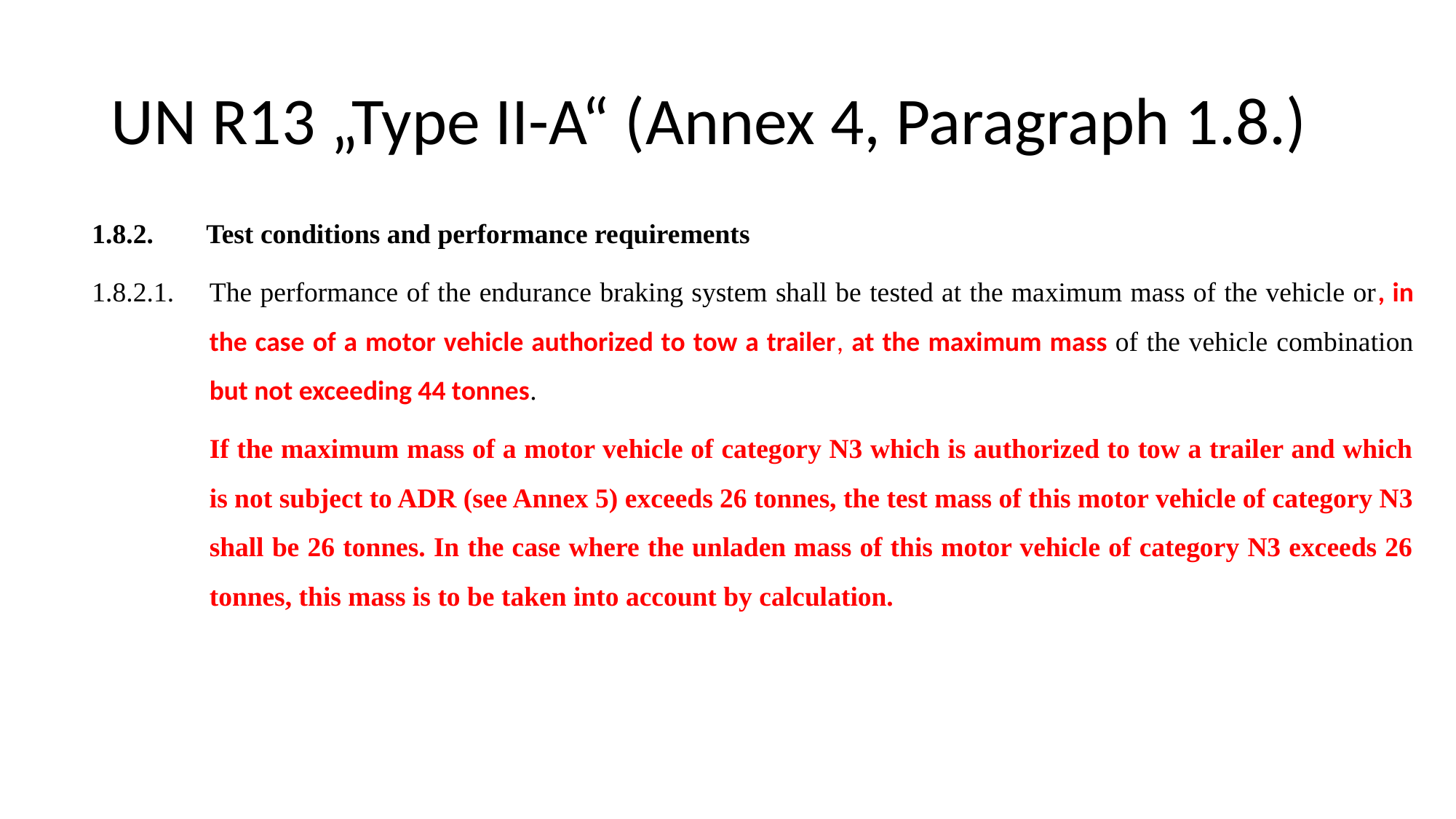

# UN R13 „Type II-A“ (Annex 4, Paragraph 1.8.)
1.8.2.	 Test conditions and performance requirements
1.8.2.1.	The performance of the endurance braking system shall be tested at the maximum mass of the vehicle or, in the case of a motor vehicle authorized to tow a trailer, at the maximum mass of the vehicle combination but not exceeding 44 tonnes.
	If the maximum mass of a motor vehicle of category N3 which is authorized to tow a trailer and which is not subject to ADR (see Annex 5) exceeds 26 tonnes, the test mass of this motor vehicle of category N3 shall be 26 tonnes. In the case where the unladen mass of this motor vehicle of category N3 exceeds 26 tonnes, this mass is to be taken into account by calculation.